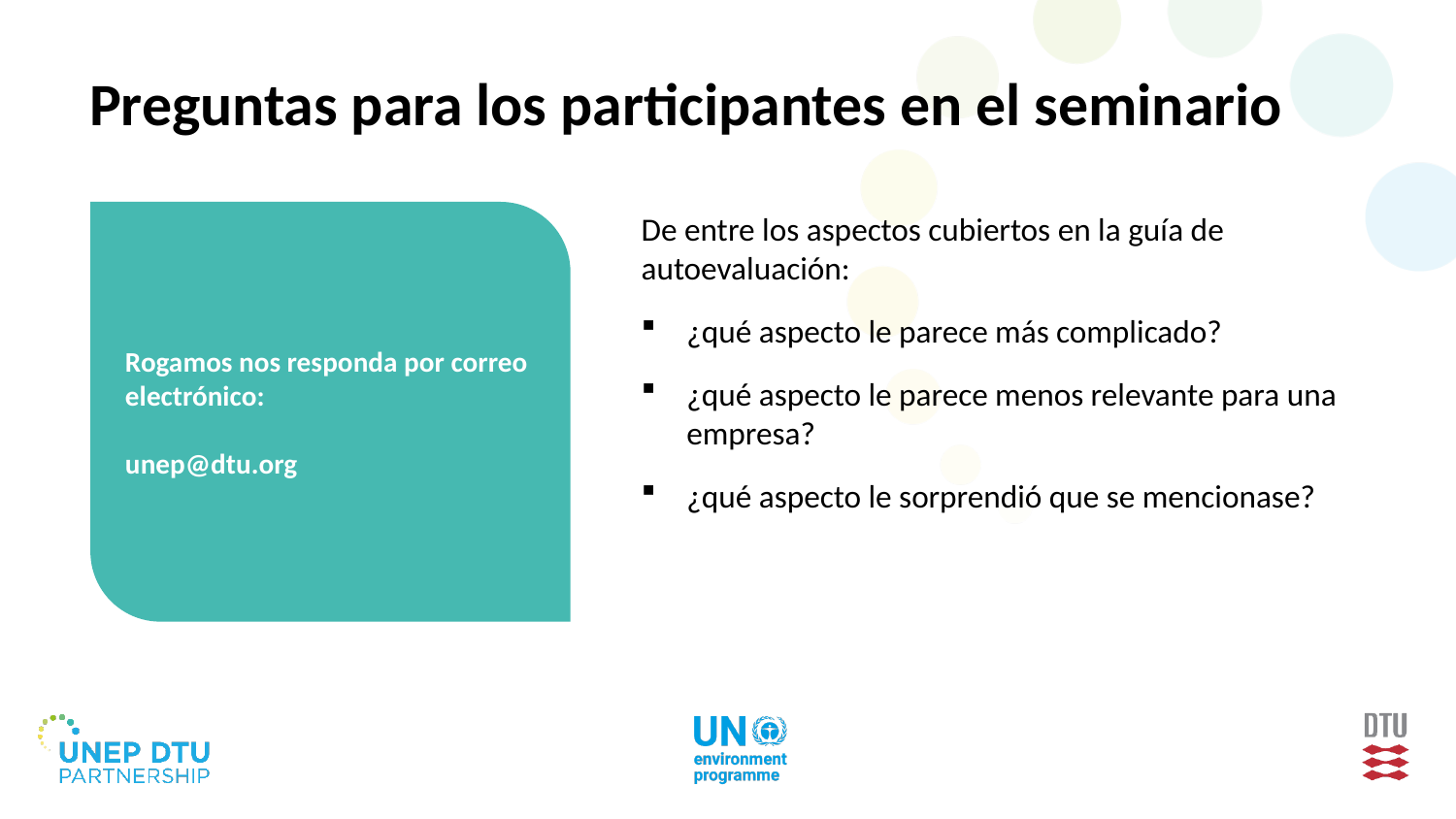

Preguntas para los participantes en el seminario
De entre los aspectos cubiertos en la guía de autoevaluación:
¿qué aspecto le parece más complicado?
¿qué aspecto le parece menos relevante para una empresa?
¿qué aspecto le sorprendió que se mencionase?
Rogamos nos responda por correo electrónico:

unep@dtu.org